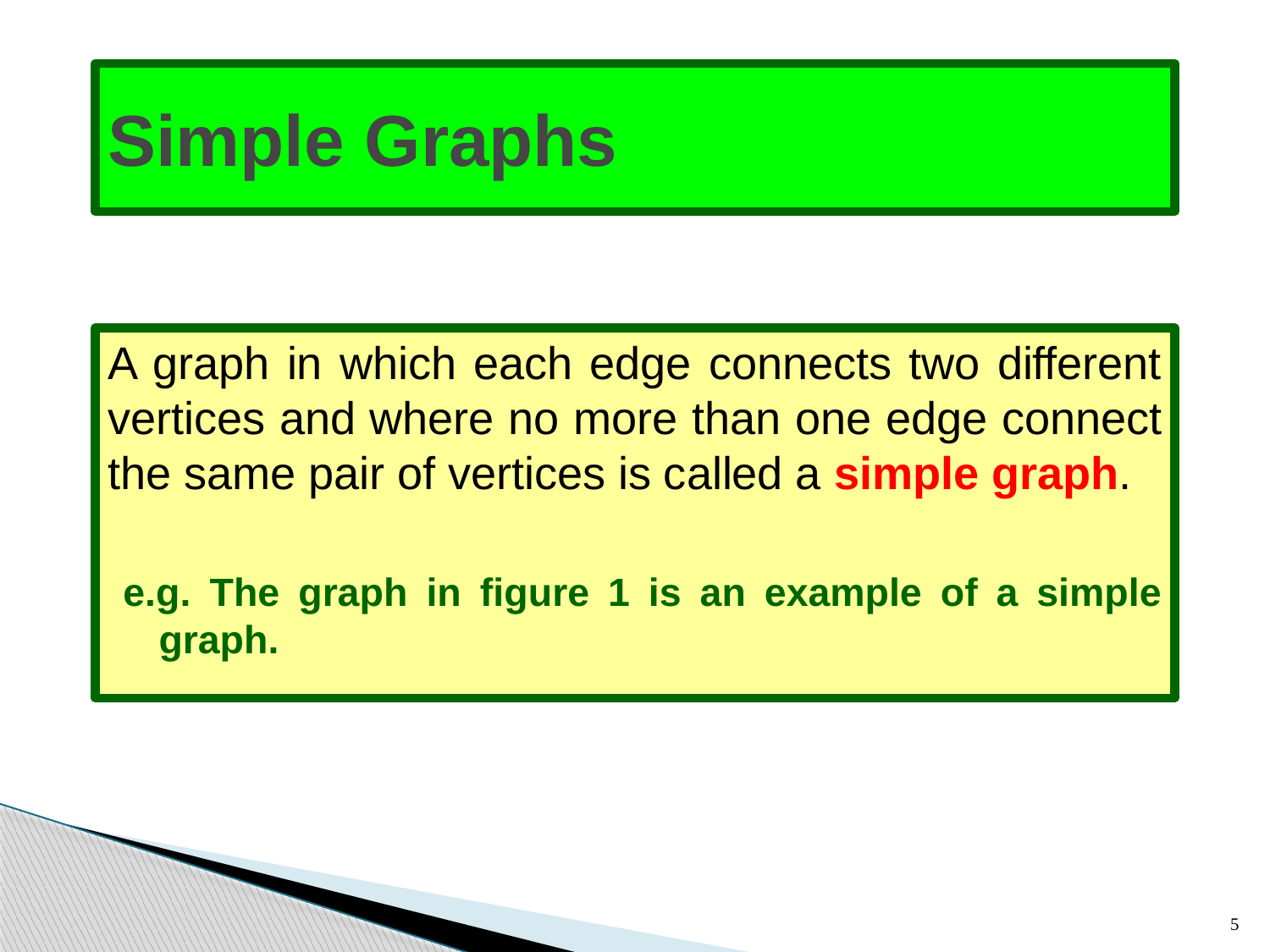

# Simple Graphs
A graph in which each edge connects two different vertices and where no more than one edge connect the same pair of vertices is called a simple graph.

e.g. The graph in figure 1 is an example of a simple graph.
5